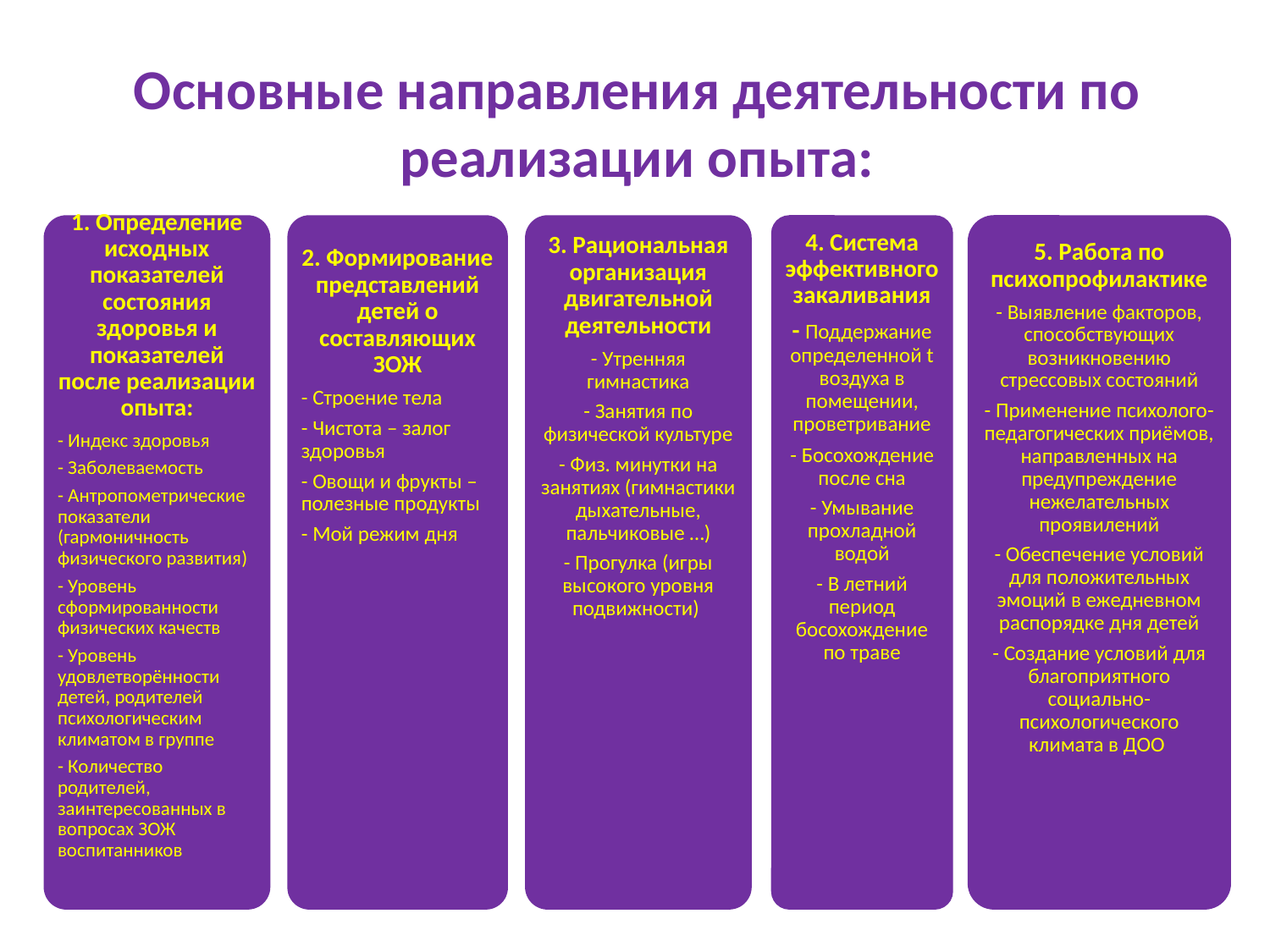

#
Основные направления деятельности по реализации опыта:

1. Определение исходных показателей состояния здоровья и показателей после реализации опыта:
- Индекс здоровья
- Заболеваемость
- Антропометрические показатели (гармоничность физического развития)
- Уровень сформированности физических качеств
- Уровень удовлетворённости детей, родителей психологическим климатом в группе
- Количество родителей, заинтересованных в вопросах ЗОЖ воспитанников

2. Формирование представлений детей о составляющих ЗОЖ
- Строение тела
- Чистота – залог здоровья
- Овощи и фрукты – полезные продукты
- Мой режим дня

3. Рациональная организация двигательной деятельности
- Утренняя гимнастика
- Занятия по физической культуре
- Физ. минутки на занятиях (гимнастики дыхательные, пальчиковые …)
- Прогулка (игры высокого уровня подвижности)

4. Система эффективного закаливания
- Поддержание определенной t воздуха в помещении, проветривание
- Босохождение после сна
- Умывание прохладной водой
- В летний период босохождение по траве

5. Работа по психопрофилактике
- Выявление факторов, способствующих возникновению стрессовых состояний
- Применение психолого-педагогических приёмов, направленных на предупреждение нежелательных проявилений
- Обеспечение условий для положительных эмоций в ежедневном распорядке дня детей
- Создание условий для благоприятного социально-психологического климата в ДОО